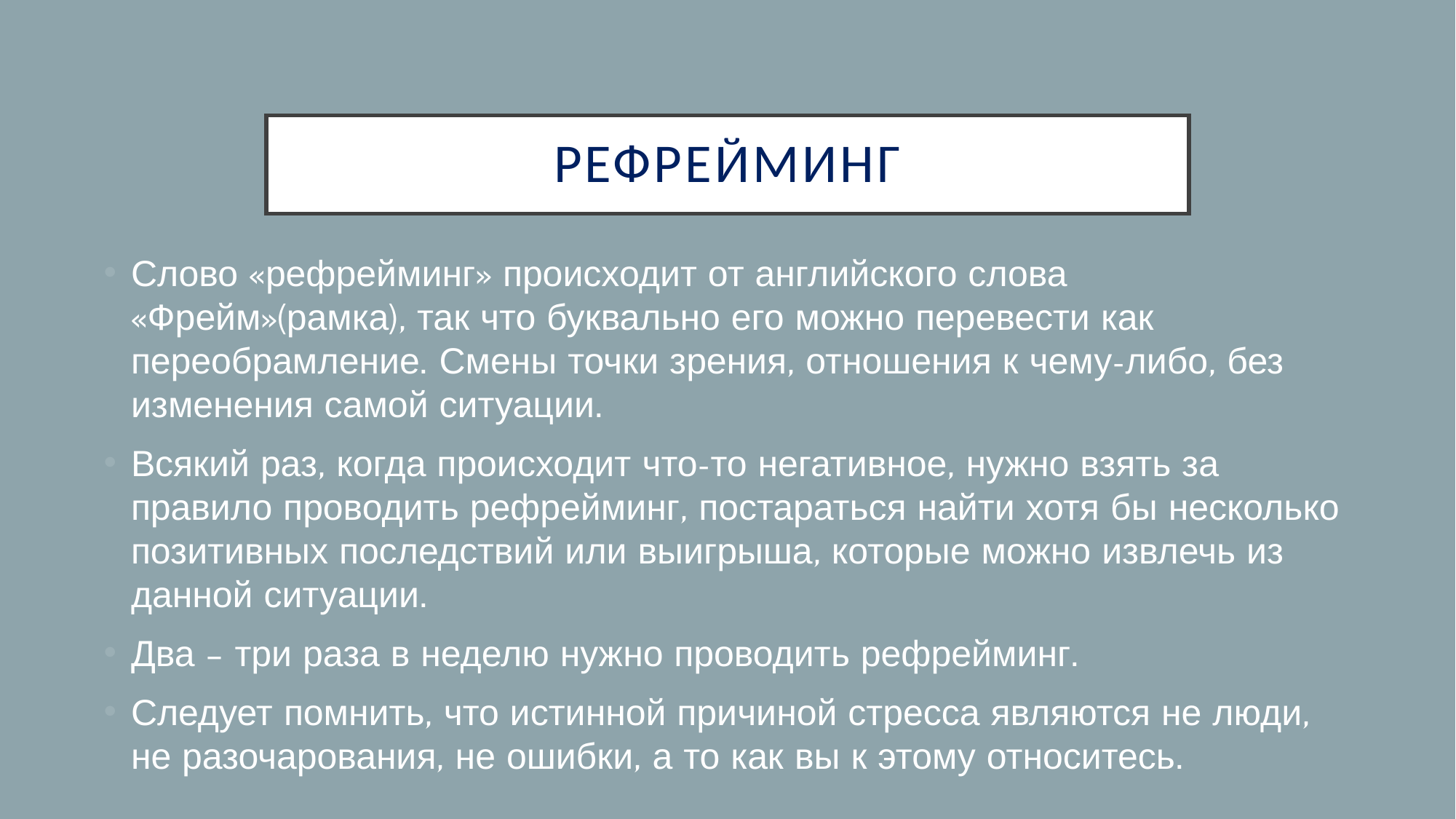

# Рефрейминг
Слово «рефрейминг» происходит от английского слова «Фрейм»(рамка), так что буквально его можно перевести как переобрамление. Смены точки зрения, отношения к чему-либо, без изменения самой ситуации.
Всякий раз, когда происходит что-то негативное, нужно взять за правило проводить рефрейминг, постараться найти хотя бы несколько позитивных последствий или выигрыша, которые можно извлечь из  данной ситуации.
Два – три раза в неделю нужно проводить рефрейминг.
Следует помнить, что истинной причиной стресса являются не люди, не разочарования, не ошибки, а то как вы к этому относитесь.